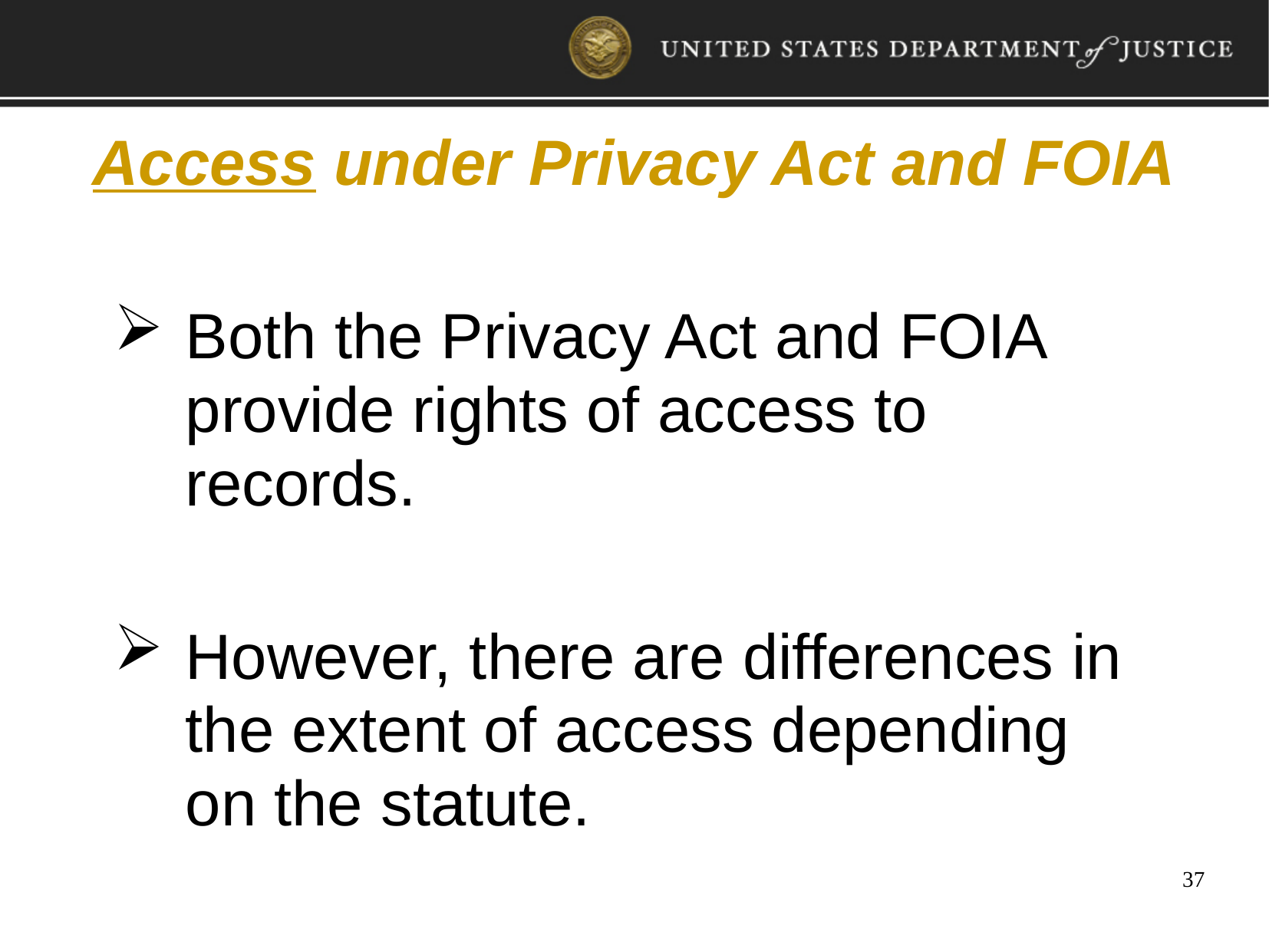

Access under Privacy Act and FOIA
Both the Privacy Act and FOIA provide rights of access to records.

However, there are differences in the extent of access depending on the statute.

37